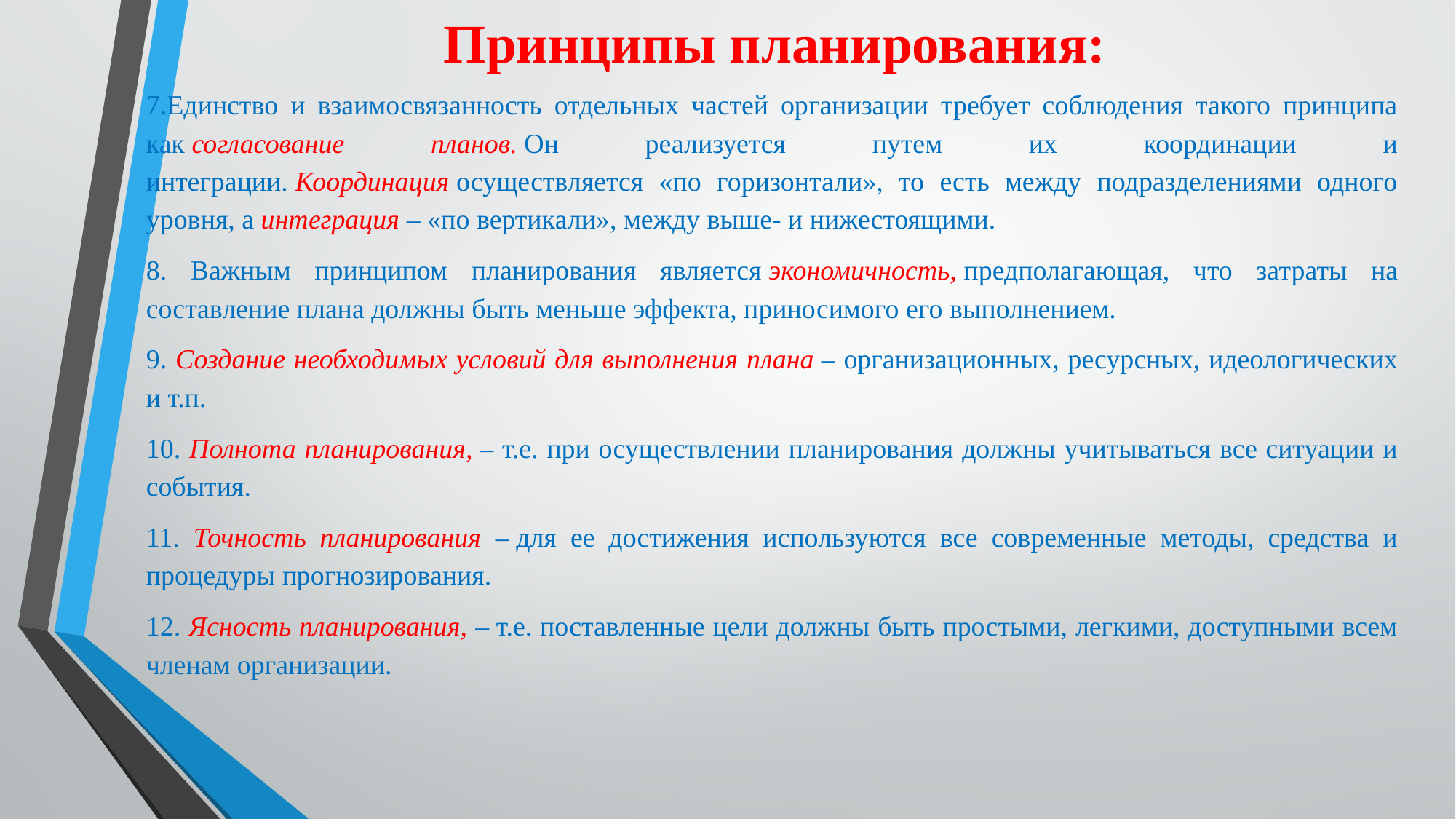

# Принципы планирования:
7.Единство и взаимосвязанность отдельных частей организации требует соблюдения такого принципа как согласование планов. Он реализуется путем их координации и интеграции. Координация осуществляется «по горизонтали», то есть между подразделениями одного уровня, а интеграция – «по вертикали», между выше- и нижестоящими.
8. Важным принципом планирования является экономичность, предполагающая, что затраты на составление плана должны быть меньше эффекта, приносимого его выполнением.
9. Создание необходимых условий для выполнения плана – организационных, ресурсных, идеологических и т.п.
10. Полнота планирования, – т.е. при осуществлении планирования должны учитываться все ситуации и события.
11. Точность планирования – для ее достижения используются все современные методы, средства и процедуры прогнозирования.
12. Ясность планирования, – т.е. поставленные цели должны быть простыми, легкими, доступными всем членам организации.